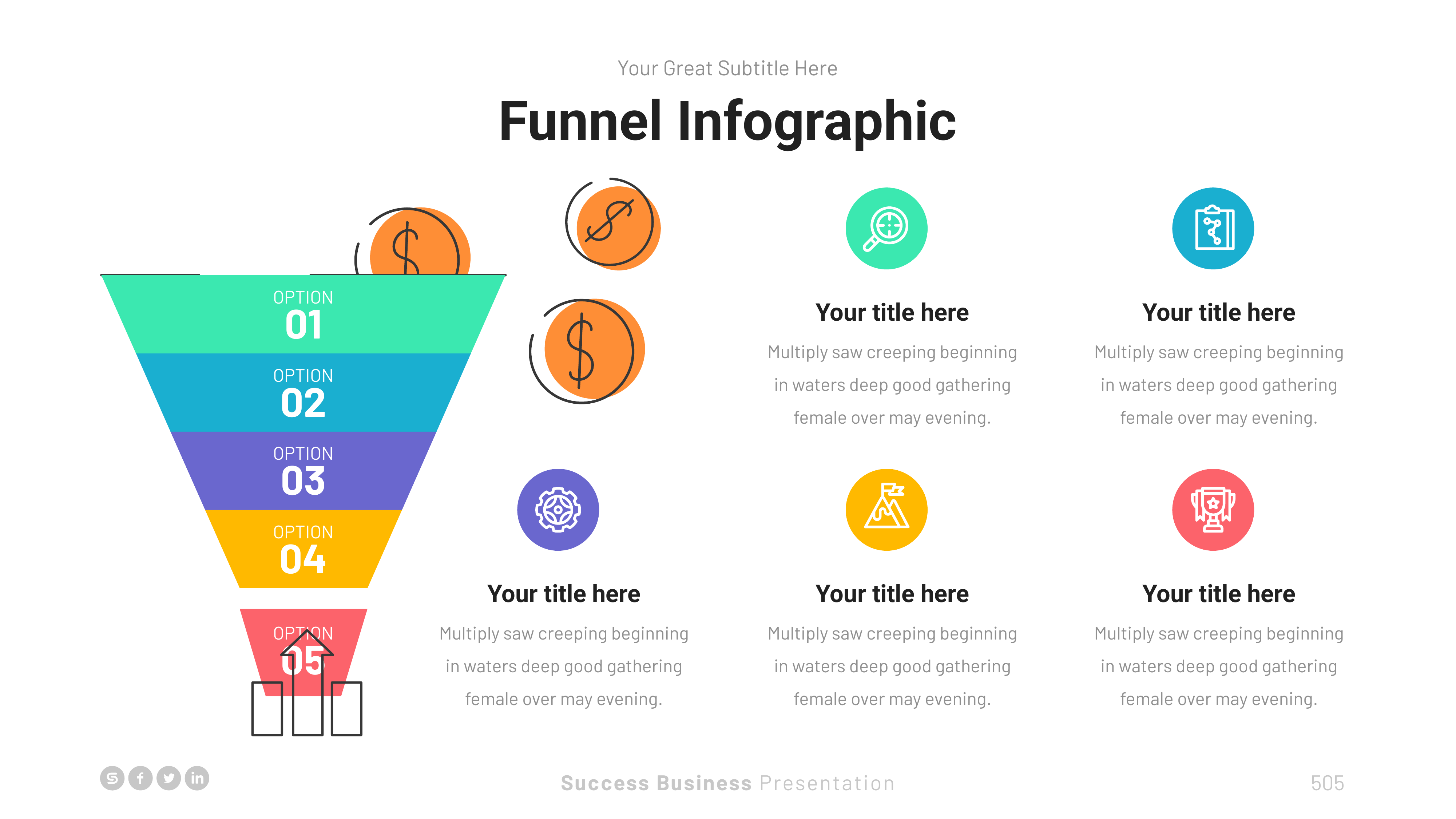

Your Great Subtitle Here
Funnel Infographic

OPTION
01
Your title here
Multiply saw creeping beginning in waters deep good gathering female over may evening.
Your title here
Multiply saw creeping beginning in waters deep good gathering female over may evening.

OPTION
02

OPTION
03

OPTION
04
Your title here
Multiply saw creeping beginning in waters deep good gathering female over may evening.
Your title here
Multiply saw creeping beginning in waters deep good gathering female over may evening.
Your title here
Multiply saw creeping beginning in waters deep good gathering female over may evening.

OPTION
05